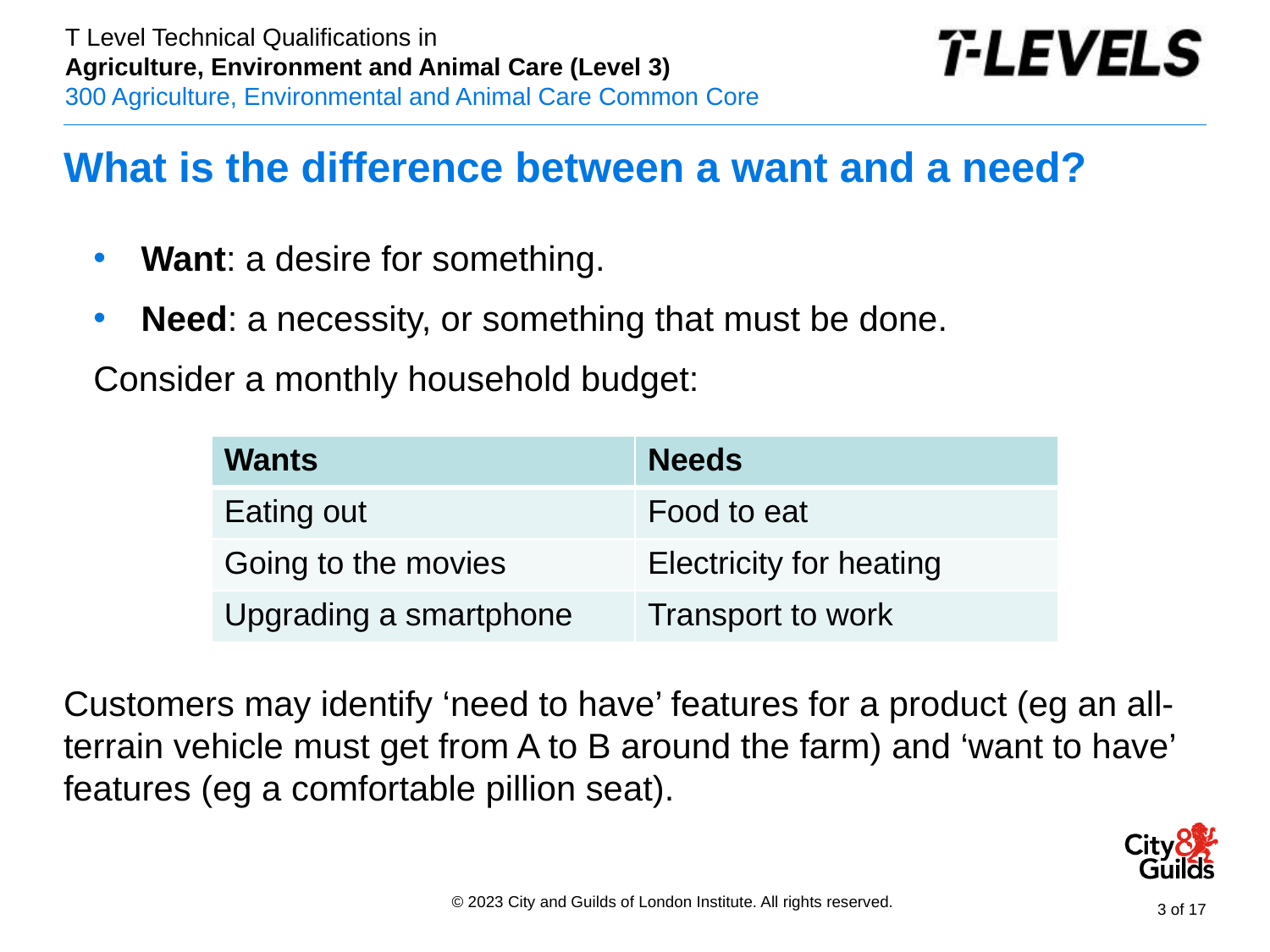

# What is the difference between a want and a need?
Want: a desire for something.
Need: a necessity, or something that must be done.
Consider a monthly household budget:

Customers may identify ‘need to have’ features for a product (eg an all- terrain vehicle must get from A to B around the farm) and ‘want to have’ features (eg a comfortable pillion seat).

| Wants | Needs |
| --- | --- |
| Eating out | Food to eat |
| Going to the movies | Electricity for heating |
| Upgrading a smartphone | Transport to work |